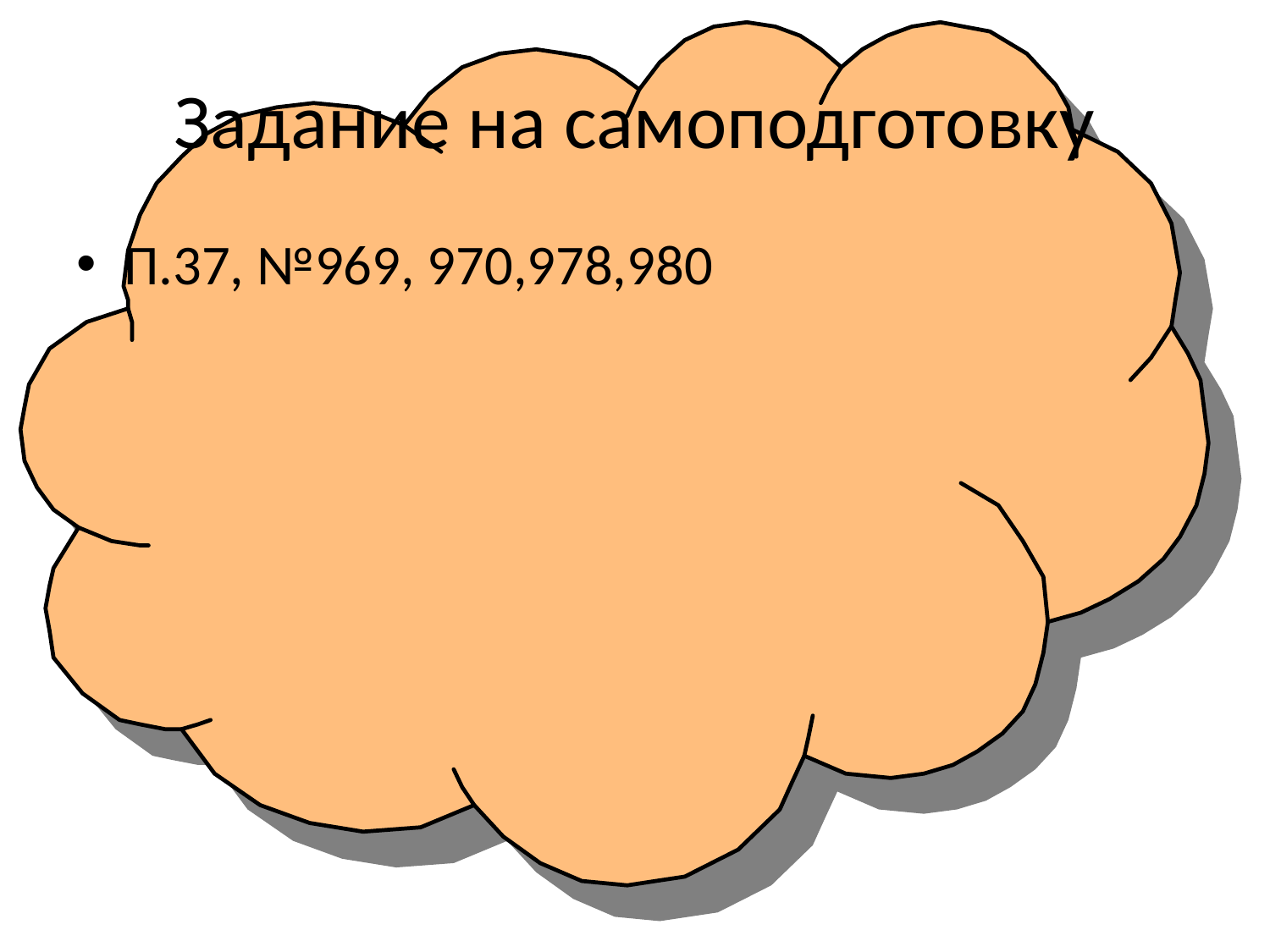

# Задание на самоподготовку
П.37, №969, 970,978,980